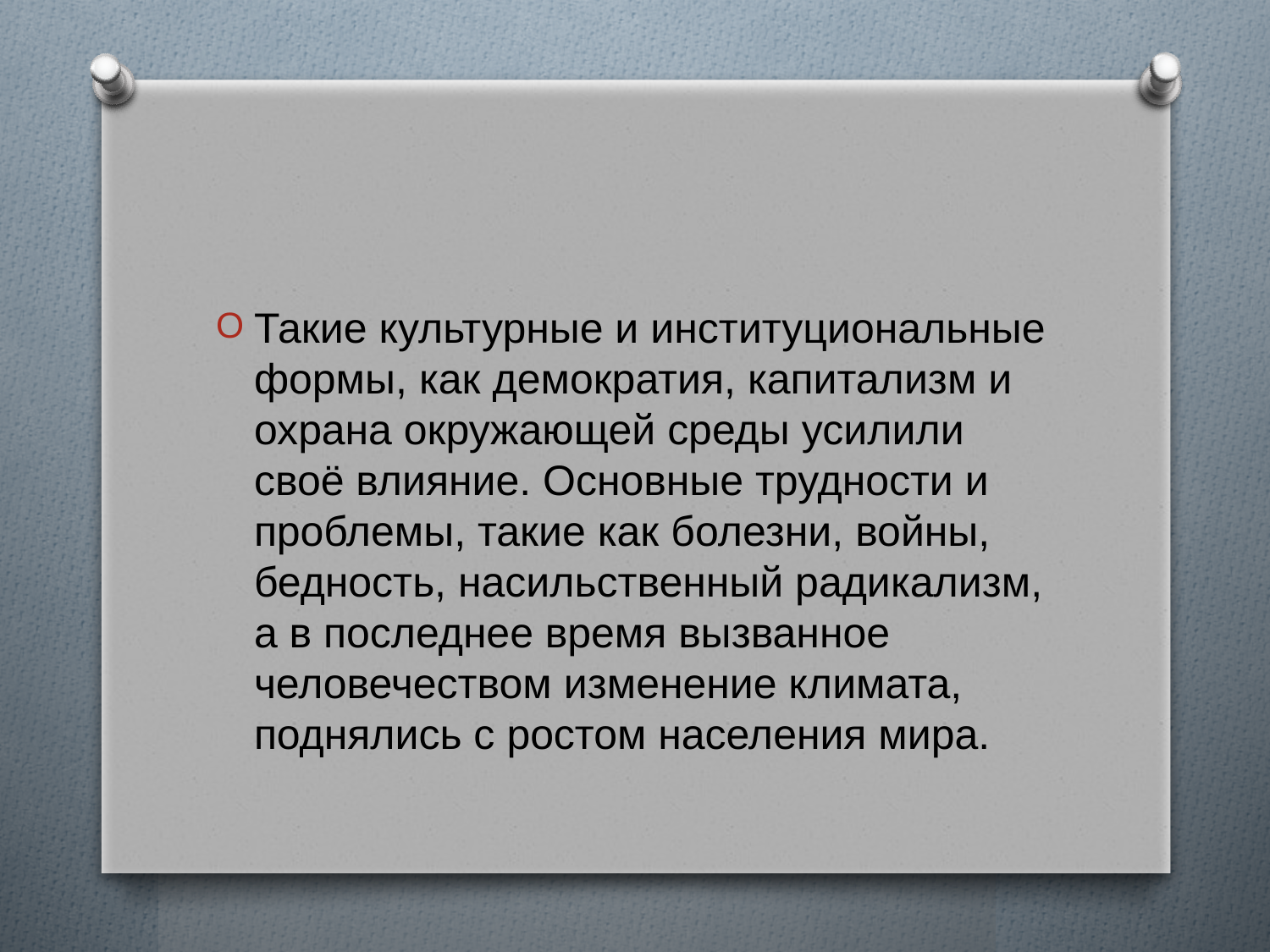

#
Такие культурные и институциональные формы, как демократия, капитализм и охрана окружающей среды усилили своё влияние. Основные трудности и проблемы, такие как болезни, войны, бедность, насильственный радикализм, а в последнее время вызванное человечеством изменение климата, поднялись с ростом населения мира.